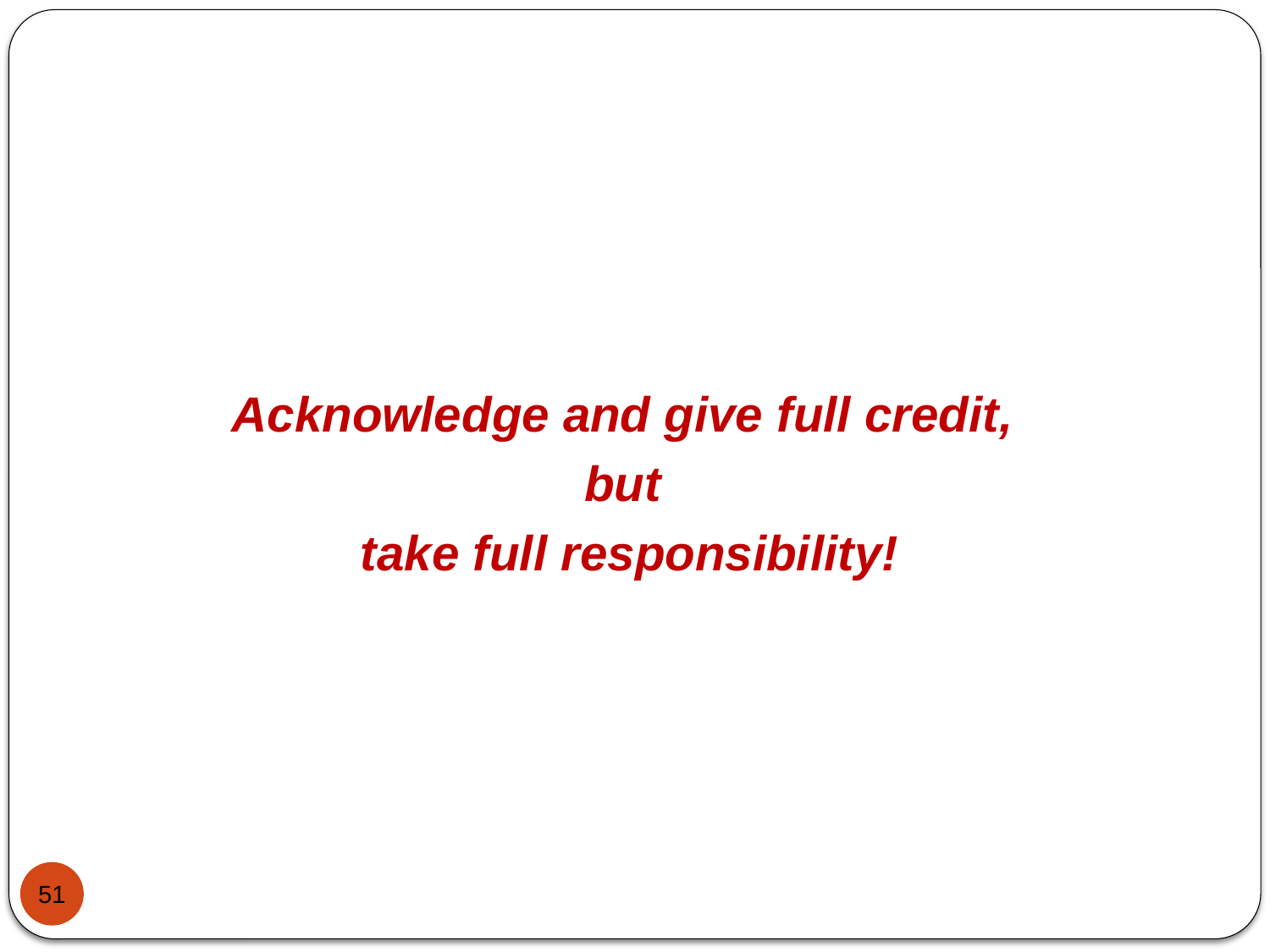

Acknowledge and give full credit,
but
take full responsibility!

51